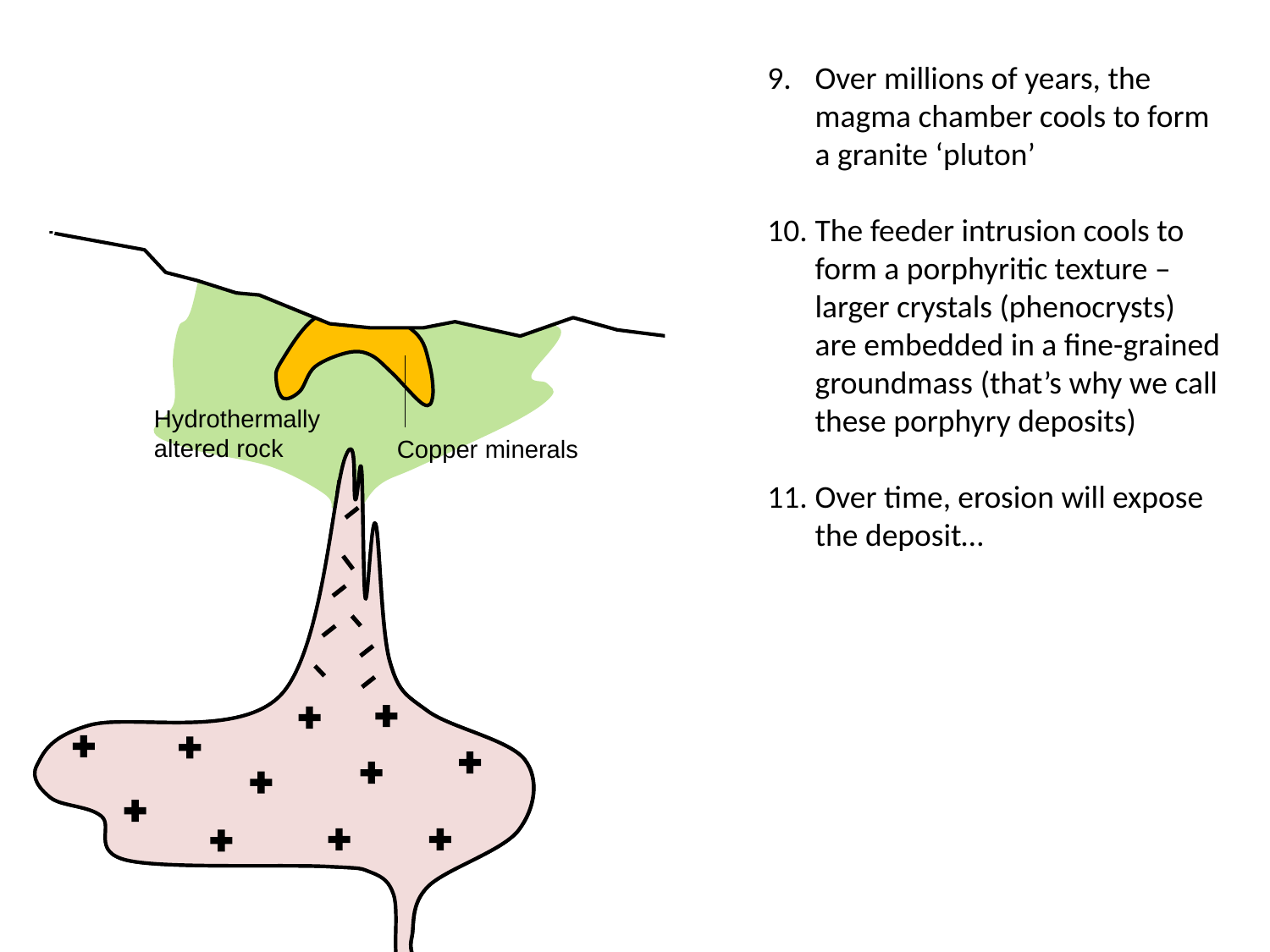

Over millions of years, the magma chamber cools to form a granite ‘pluton’

The feeder intrusion cools to form a porphyritic texture –larger crystals (phenocrysts) are embedded in a fine-grained groundmass (that’s why we call these porphyry deposits)

Over time, erosion will expose the deposit…

Hydrothermally
altered rock
Copper minerals